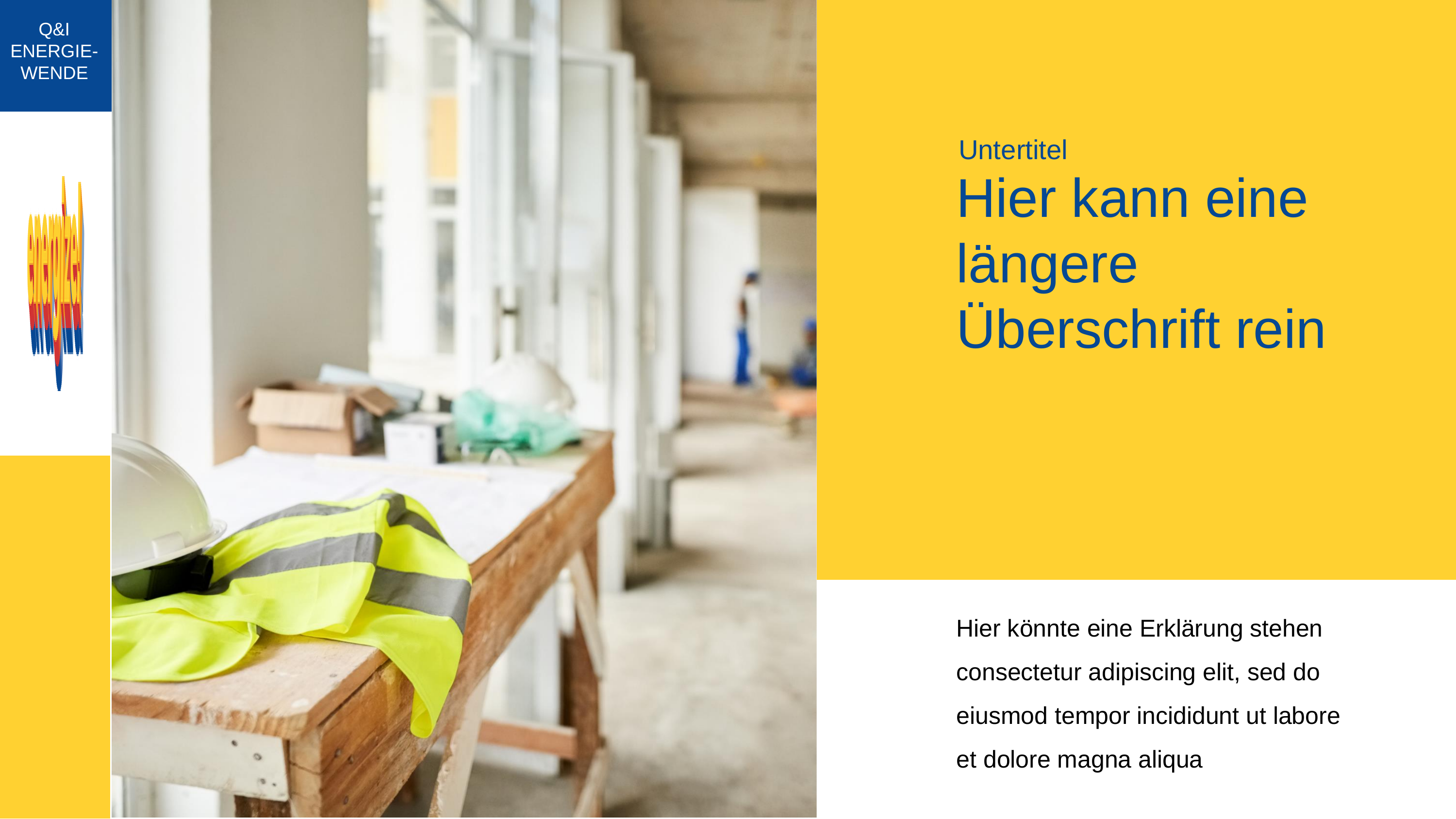

Q&I
ENERGIE-WENDE
Untertitel
nein
Hier kann eine längere  Überschrift rein
ja

Hier könnte eine Erklärung stehen consectetur adipiscing elit, sed do eiusmod tempor incididunt ut labore et dolore magna aliqua